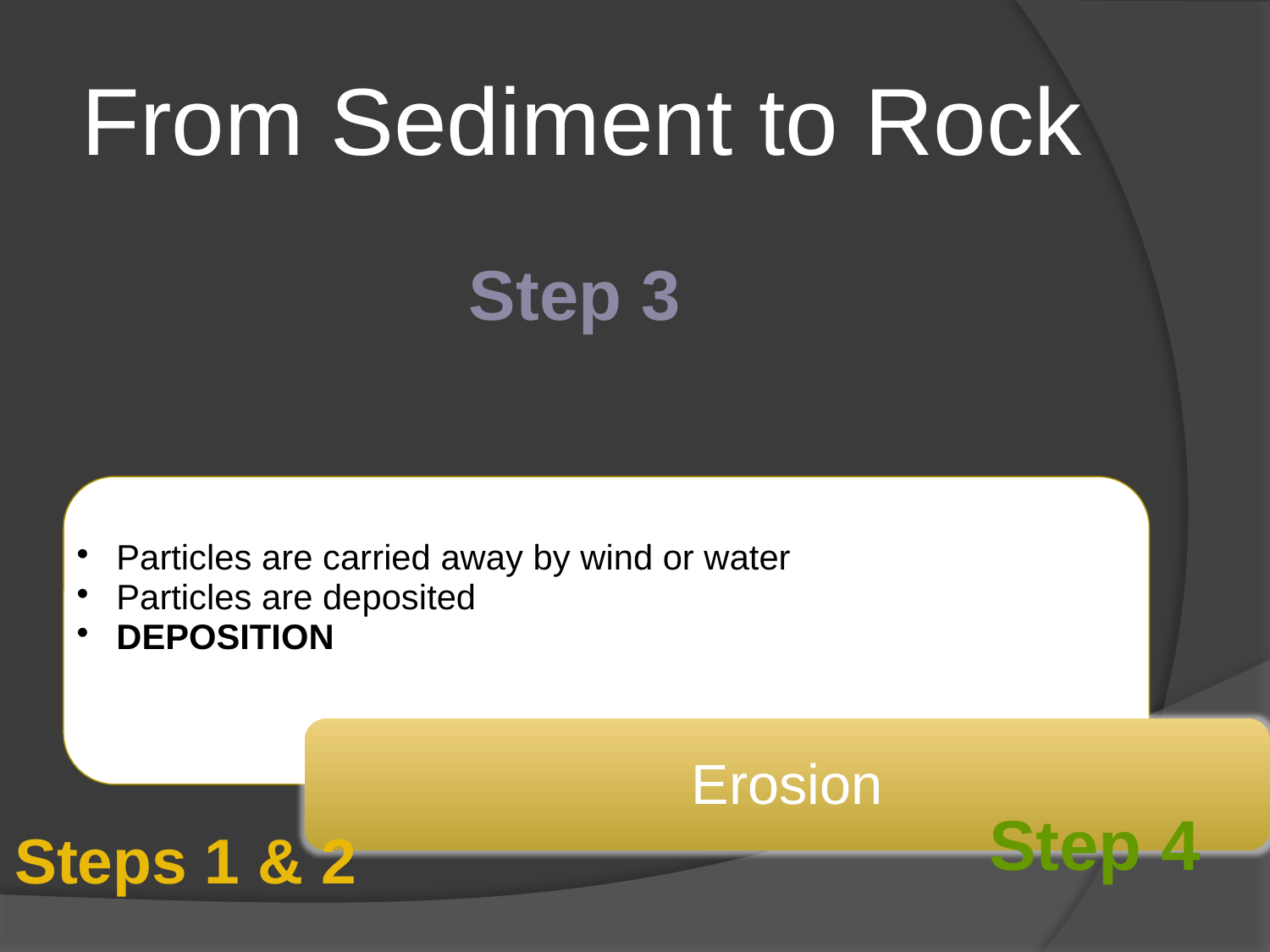

# From Sediment to Rock
Erosion
Particles are carried away by wind or water
Particles are deposited
DEPOSITION
Step 3
Step 4
Steps 1 & 2